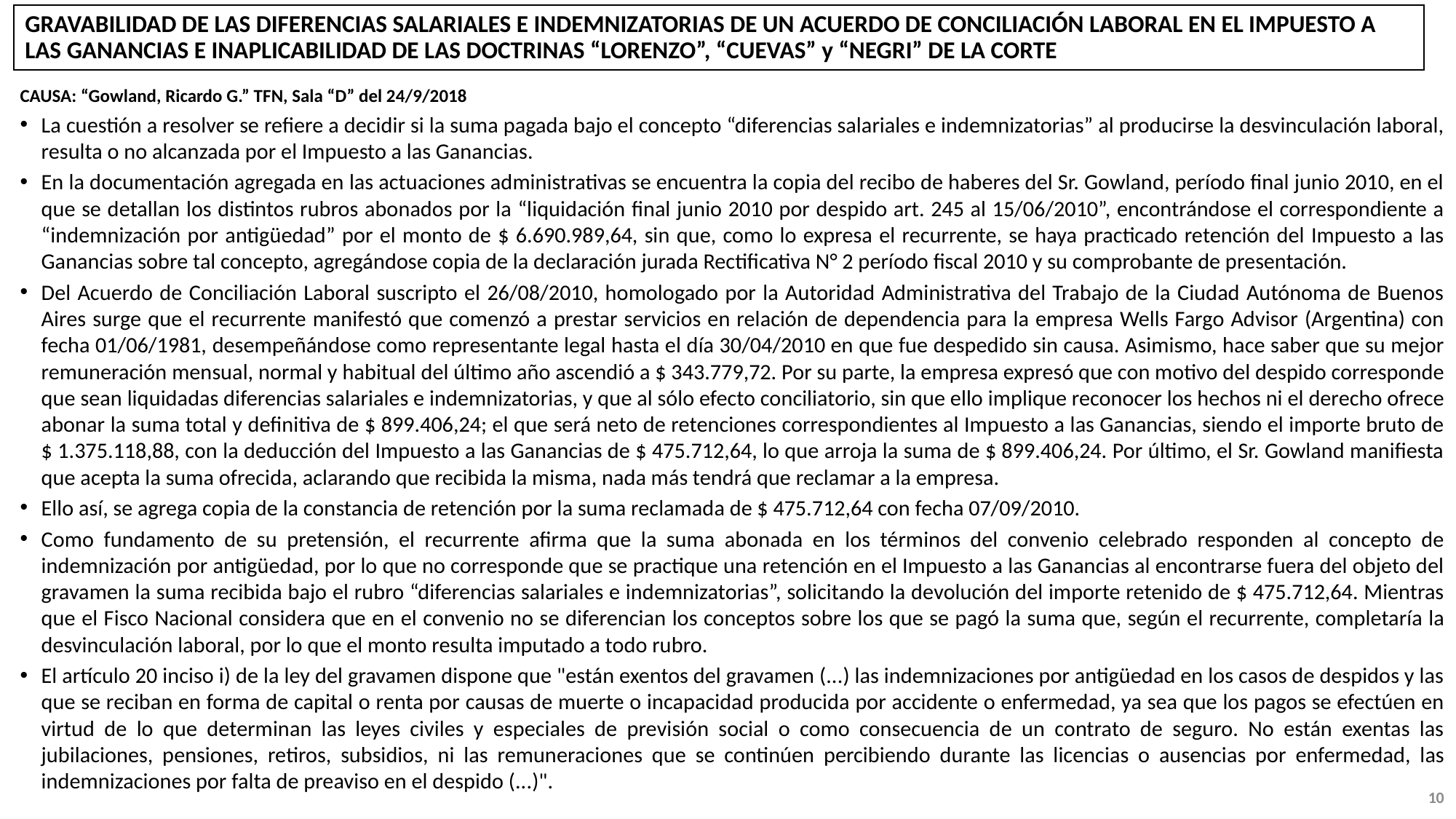

# GRAVABILIDAD DE LAS DIFERENCIAS SALARIALES E INDEMNIZATORIAS DE UN ACUERDO DE CONCILIACIÓN LABORAL EN EL IMPUESTO A LAS GANANCIAS E INAPLICABILIDAD DE LAS DOCTRINAS “LORENZO”, “CUEVAS” y “NEGRI” DE LA CORTE
CAUSA: “Gowland, Ricardo G.” TFN, Sala “D” del 24/9/2018
La cuestión a resolver se refiere a decidir si la suma pagada bajo el concepto “diferencias salariales e indemnizatorias” al producirse la desvinculación laboral, resulta o no alcanzada por el Impuesto a las Ganancias.
En la documentación agregada en las actuaciones administrativas se encuentra la copia del recibo de haberes del Sr. Gowland, período final junio 2010, en el que se detallan los distintos rubros abonados por la “liquidación final junio 2010 por despido art. 245 al 15/06/2010”, encontrándose el correspondiente a “indemnización por antigüedad” por el monto de $ 6.690.989,64, sin que, como lo expresa el recurrente, se haya practicado retención del Impuesto a las Ganancias sobre tal concepto, agregándose copia de la declaración jurada Rectificativa N° 2 período fiscal 2010 y su comprobante de presentación.
Del Acuerdo de Conciliación Laboral suscripto el 26/08/2010, homologado por la Autoridad Administrativa del Trabajo de la Ciudad Autónoma de Buenos Aires surge que el recurrente manifestó que comenzó a prestar servicios en relación de dependencia para la empresa Wells Fargo Advisor (Argentina) con fecha 01/06/1981, desempeñándose como representante legal hasta el día 30/04/2010 en que fue despedido sin causa. Asimismo, hace saber que su mejor remuneración mensual, normal y habitual del último año ascendió a $ 343.779,72. Por su parte, la empresa expresó que con motivo del despido corresponde que sean liquidadas diferencias salariales e indemnizatorias, y que al sólo efecto conciliatorio, sin que ello implique reconocer los hechos ni el derecho ofrece abonar la suma total y definitiva de $ 899.406,24; el que será neto de retenciones correspondientes al Impuesto a las Ganancias, siendo el importe bruto de $ 1.375.118,88, con la deducción del Impuesto a las Ganancias de $ 475.712,64, lo que arroja la suma de $ 899.406,24. Por último, el Sr. Gowland manifiesta que acepta la suma ofrecida, aclarando que recibida la misma, nada más tendrá que reclamar a la empresa.
Ello así, se agrega copia de la constancia de retención por la suma reclamada de $ 475.712,64 con fecha 07/09/2010.
Como fundamento de su pretensión, el recurrente afirma que la suma abonada en los términos del convenio celebrado responden al concepto de indemnización por antigüedad, por lo que no corresponde que se practique una retención en el Impuesto a las Ganancias al encontrarse fuera del objeto del gravamen la suma recibida bajo el rubro “diferencias salariales e indemnizatorias”, solicitando la devolución del importe retenido de $ 475.712,64. Mientras que el Fisco Nacional considera que en el convenio no se diferencian los conceptos sobre los que se pagó la suma que, según el recurrente, completaría la desvinculación laboral, por lo que el monto resulta imputado a todo rubro.
El artículo 20 inciso i) de la ley del gravamen dispone que "están exentos del gravamen (...) las indemnizaciones por antigüedad en los casos de despidos y las que se reciban en forma de capital o renta por causas de muerte o incapacidad producida por accidente o enfermedad, ya sea que los pagos se efectúen en virtud de lo que determinan las leyes civiles y especiales de previsión social o como consecuencia de un contrato de seguro. No están exentas las jubilaciones, pensiones, retiros, subsidios, ni las remuneraciones que se continúen percibiendo durante las licencias o ausencias por enfermedad, las indemnizaciones por falta de preaviso en el despido (...)".
10